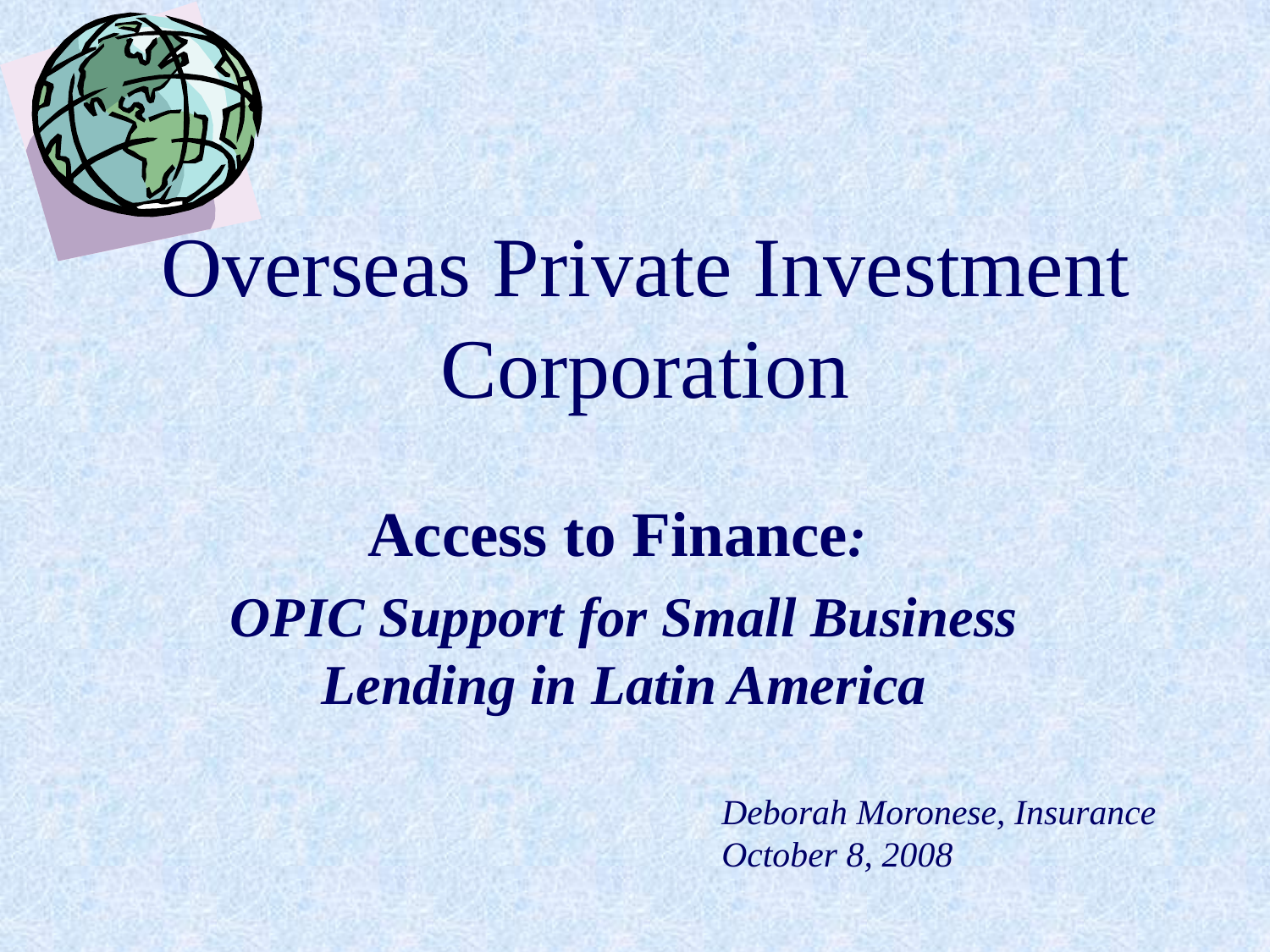

# Overseas Private Investment Corporation
Access to Finance:
OPIC Support for Small Business Lending in Latin America

Deborah Moronese, Insurance
October 8, 2008